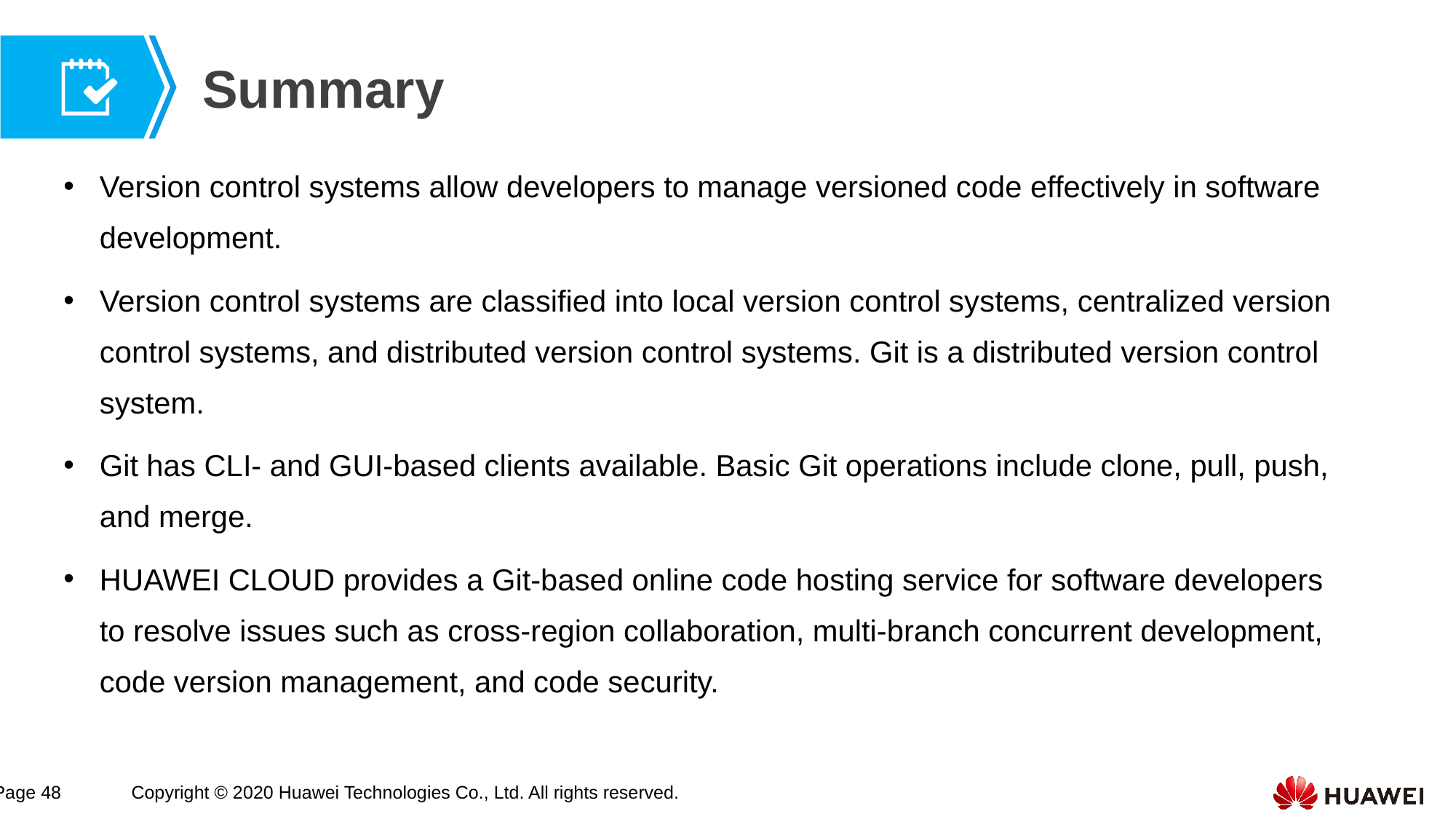

Version control systems allow developers to manage versioned code effectively in software development.
Version control systems are classified into local version control systems, centralized version control systems, and distributed version control systems. Git is a distributed version control system.
Git has CLI- and GUI-based clients available. Basic Git operations include clone, pull, push, and merge.
HUAWEI CLOUD provides a Git-based online code hosting service for software developers to resolve issues such as cross-region collaboration, multi-branch concurrent development, code version management, and code security.